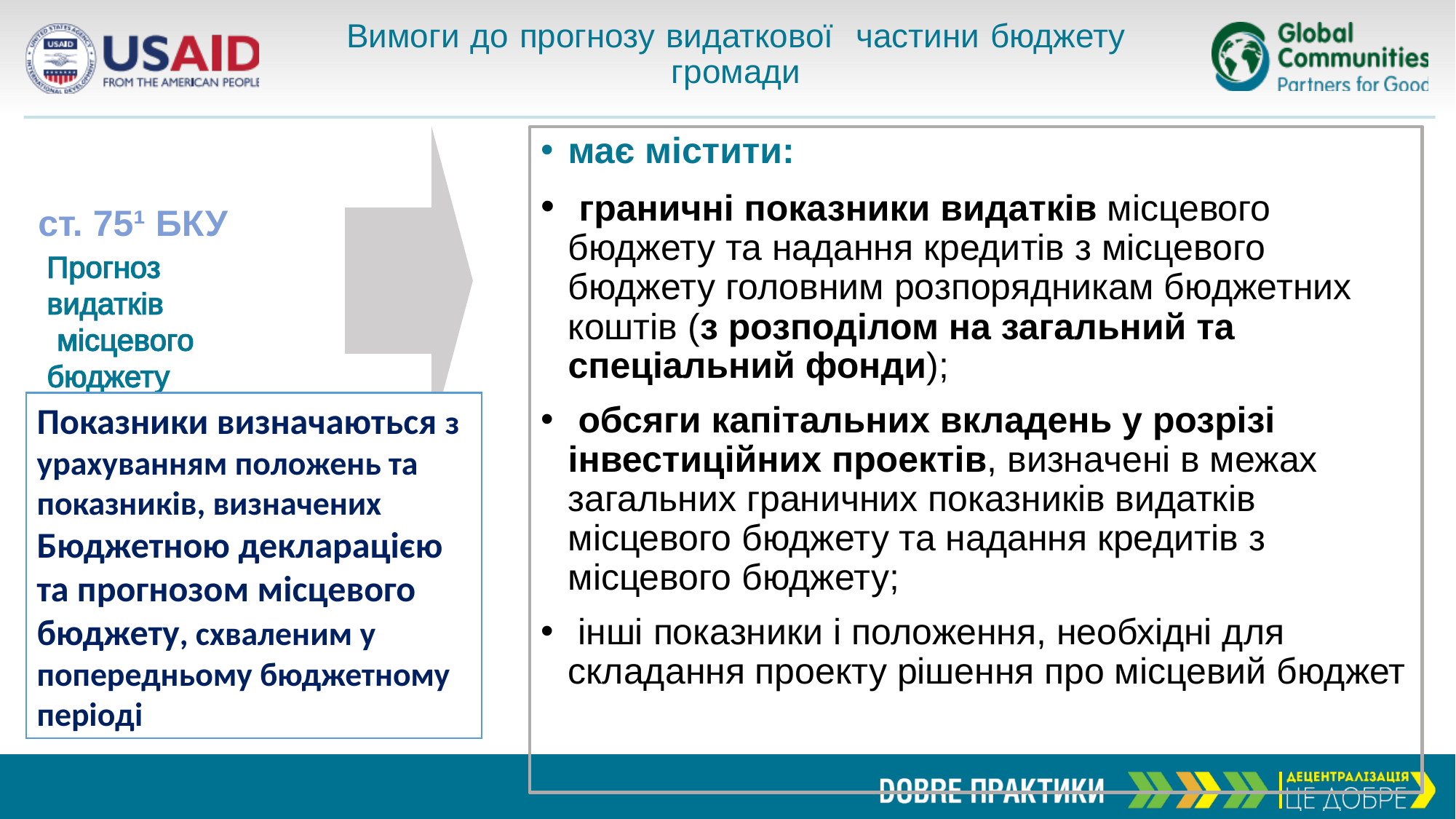

# Вимоги до прогнозу видаткової  частини бюджету громади

має містити:
 граничні показники видатків місцевого бюджету та надання кредитів з місцевого бюджету головним розпорядникам бюджетних коштів (з розподілом на загальний та спеціальний фонди);
 обсяги капітальних вкладень у розрізі інвестиційних проектів, визначені в межах загальних граничних показників видатків місцевого бюджету та надання кредитів з місцевого бюджету;
 інші показники і положення, необхідні для складання проекту рішення про місцевий бюджет
ст. 75¹ БКУ
Прогноз видатків
 місцевого бюджету
Показники визначаються з урахуванням положень та показників, визначених Бюджетною декларацією та прогнозом місцевого бюджету, схваленим у попередньому бюджетному періоді